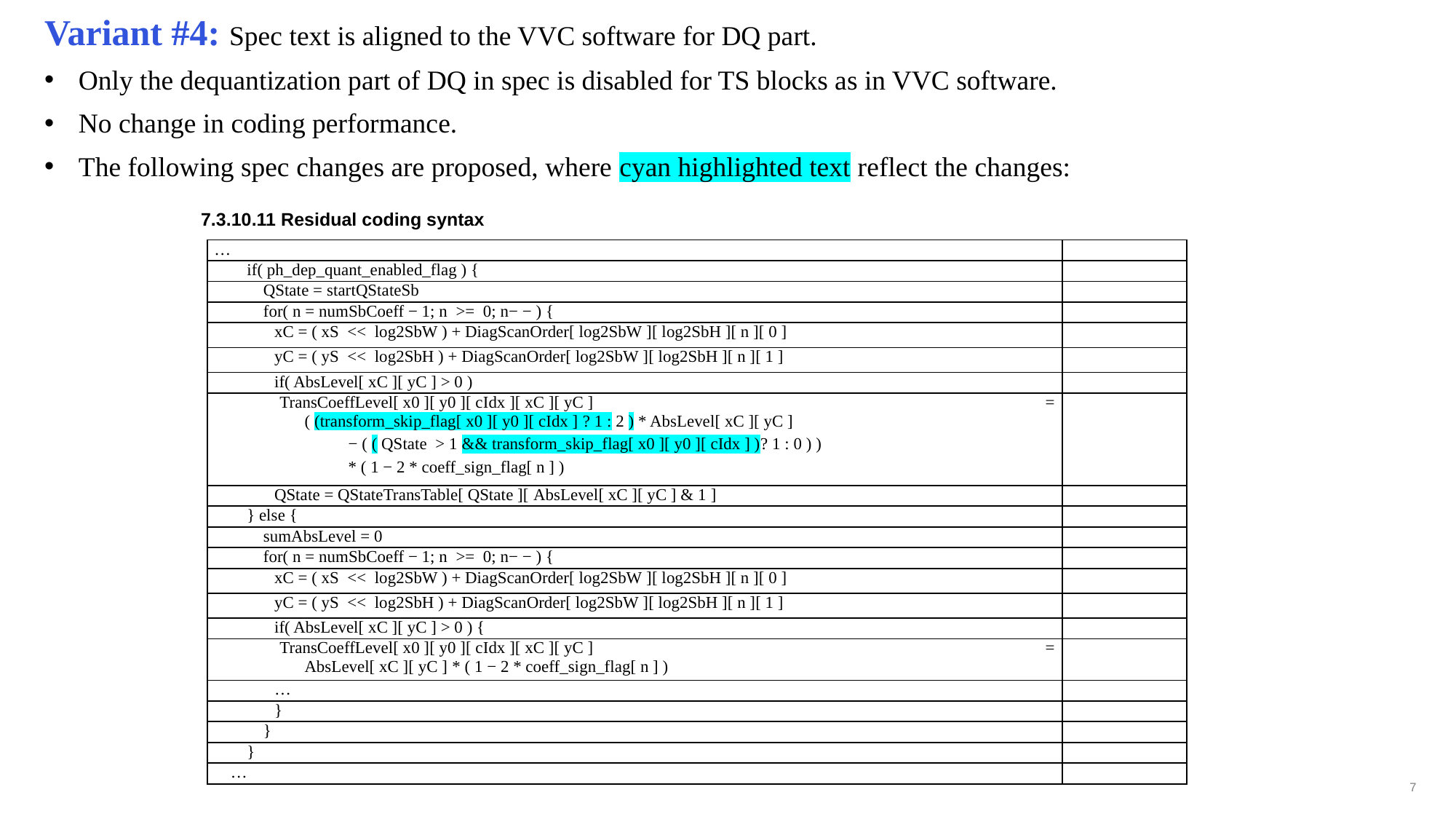

Variant #4: Spec text is aligned to the VVC software for DQ part.
Only the dequantization part of DQ in spec is disabled for TS blocks as in VVC software.
No change in coding performance.
The following spec changes are proposed, where cyan highlighted text reflect the changes:
7.3.10.11 Residual coding syntax

| … |  |
| --- | --- |
| if( ph\_dep\_quant\_enabled\_flag ) { |  |
| QState = startQStateSb |  |
| for( n = numSbCoeff − 1; n >= 0; n− − ) { |  |
| xC = ( xS << log2SbW ) + DiagScanOrder[ log2SbW ][ log2SbH ][ n ][ 0 ] |  |
| yC = ( yS << log2SbH ) + DiagScanOrder[ log2SbW ][ log2SbH ][ n ][ 1 ] |  |
| if( AbsLevel[ xC ][ yC ] > 0 ) |  |
| TransCoeffLevel[ x0 ][ y0 ][ cIdx ][ xC ][ yC ] = ( (transform\_skip\_flag[ x0 ][ y0 ][ cIdx ] ? 1 : 2 ) \* AbsLevel[ xC ][ yC ] − ( ( QState > 1 && transform\_skip\_flag[ x0 ][ y0 ][ cIdx ] )? 1 : 0 ) ) \* ( 1 − 2 \* coeff\_sign\_flag[ n ] ) |  |
| QState = QStateTransTable[ QState ][ AbsLevel[ xC ][ yC ] & 1 ] |  |
| } else { |  |
| sumAbsLevel = 0 |  |
| for( n = numSbCoeff − 1; n >= 0; n− − ) { |  |
| xC = ( xS << log2SbW ) + DiagScanOrder[ log2SbW ][ log2SbH ][ n ][ 0 ] |  |
| yC = ( yS << log2SbH ) + DiagScanOrder[ log2SbW ][ log2SbH ][ n ][ 1 ] |  |
| if( AbsLevel[ xC ][ yC ] > 0 ) { |  |
| TransCoeffLevel[ x0 ][ y0 ][ cIdx ][ xC ][ yC ] = AbsLevel[ xC ][ yC ] \* ( 1 − 2 \* coeff\_sign\_flag[ n ] ) |  |
| … |  |
| } |  |
| } |  |
| } |  |
| … |  |